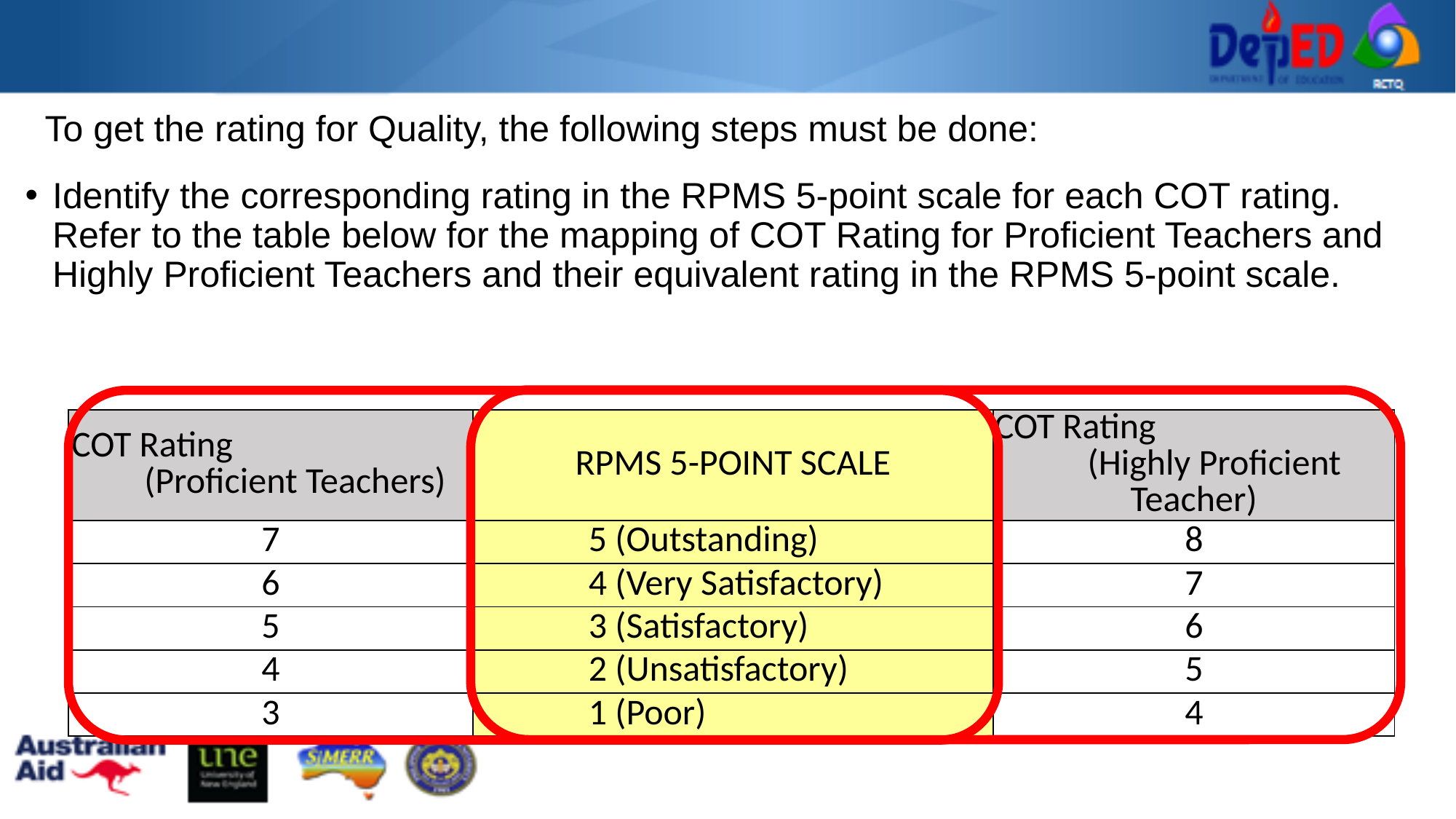

# To get the rating for Quality, the following steps must be done:
Identify the corresponding rating in the RPMS 5-point scale for each COT rating. Refer to the table below for the mapping of COT Rating for Proficient Teachers and Highly Proficient Teachers and their equivalent rating in the RPMS 5-point scale.

| COT Rating (Proficient Teachers) | RPMS 5-POINT SCALE | COT Rating (Highly Proficient Teacher) |
| --- | --- | --- |
| 7 | 5 (Outstanding) | 8 |
| 6 | 4 (Very Satisfactory) | 7 |
| 5 | 3 (Satisfactory) | 6 |
| 4 | 2 (Unsatisfactory) | 5 |
| 3 | 1 (Poor) | 4 |